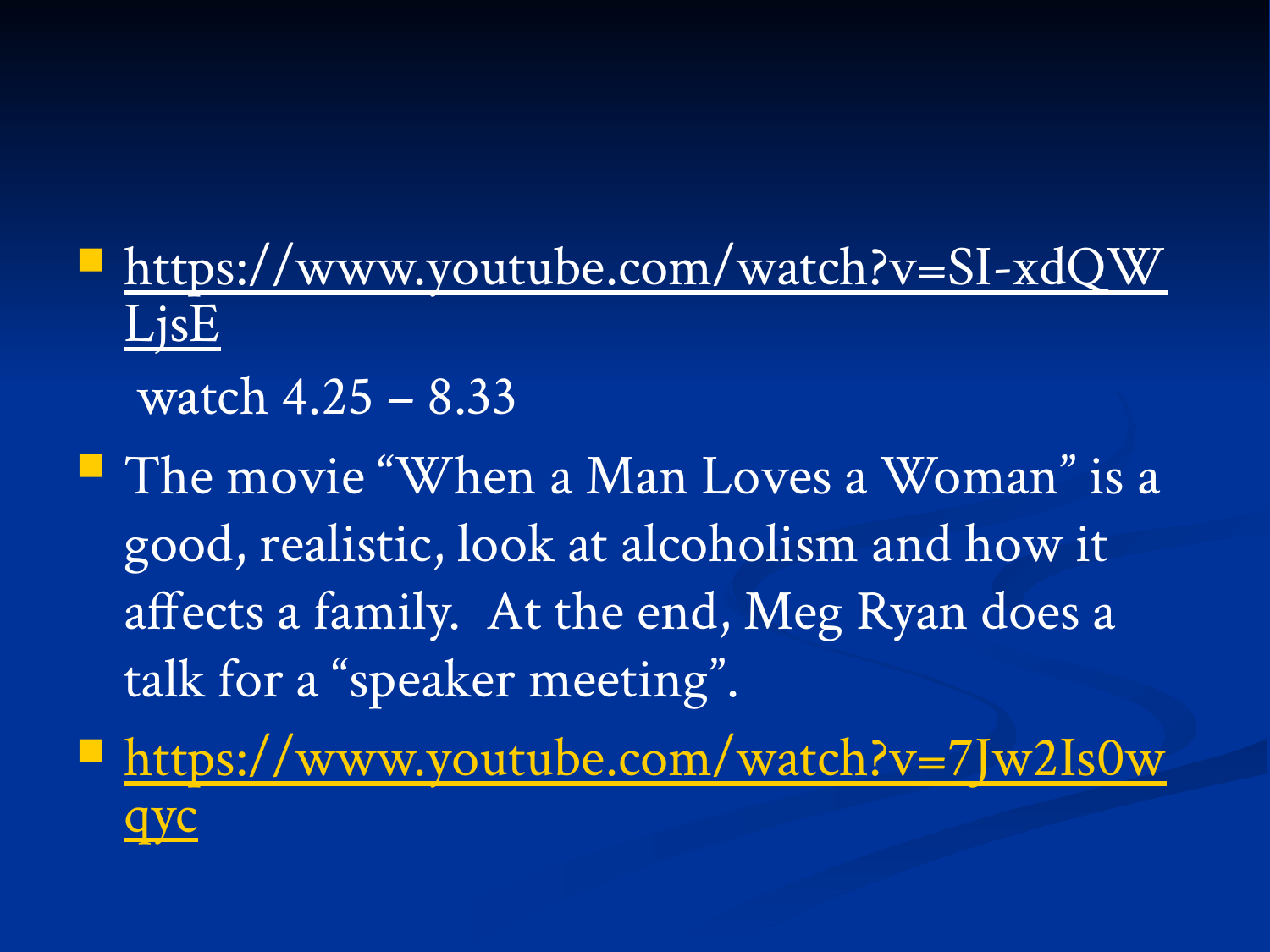

#
https://www.youtube.com/watch?v=SI-xdQWLjsE watch 4.25 – 8.33
The movie “When a Man Loves a Woman” is a good, realistic, look at alcoholism and how it affects a family.  At the end, Meg Ryan does a talk for a “speaker meeting”.
https://www.youtube.com/watch?v=7Jw2Is0wqyc